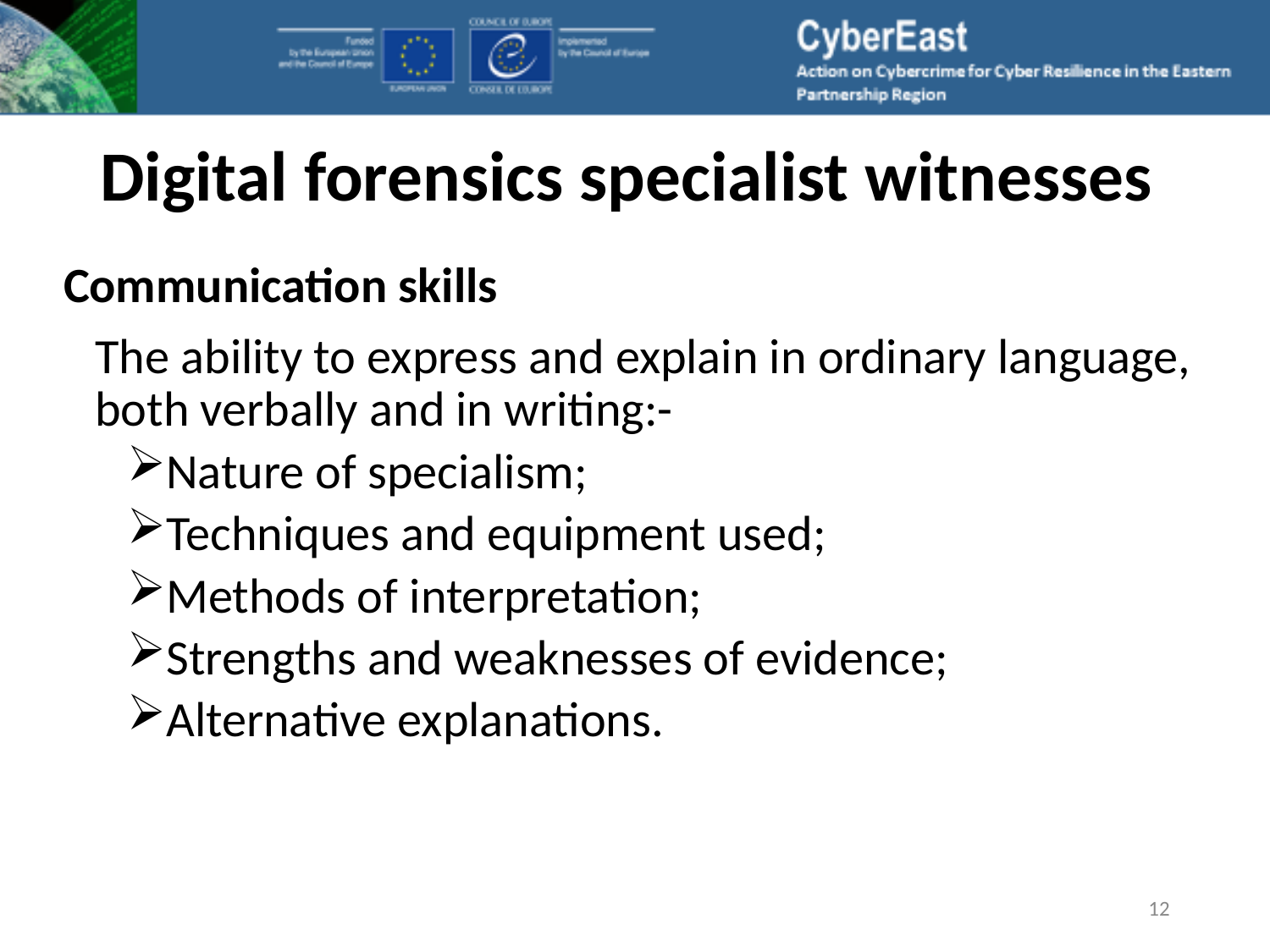

# Digital forensics specialist witnesses
Communication skills
The ability to express and explain in ordinary language, both verbally and in writing:-
Nature of specialism;
Techniques and equipment used;
Methods of interpretation;
Strengths and weaknesses of evidence;
Alternative explanations.

12